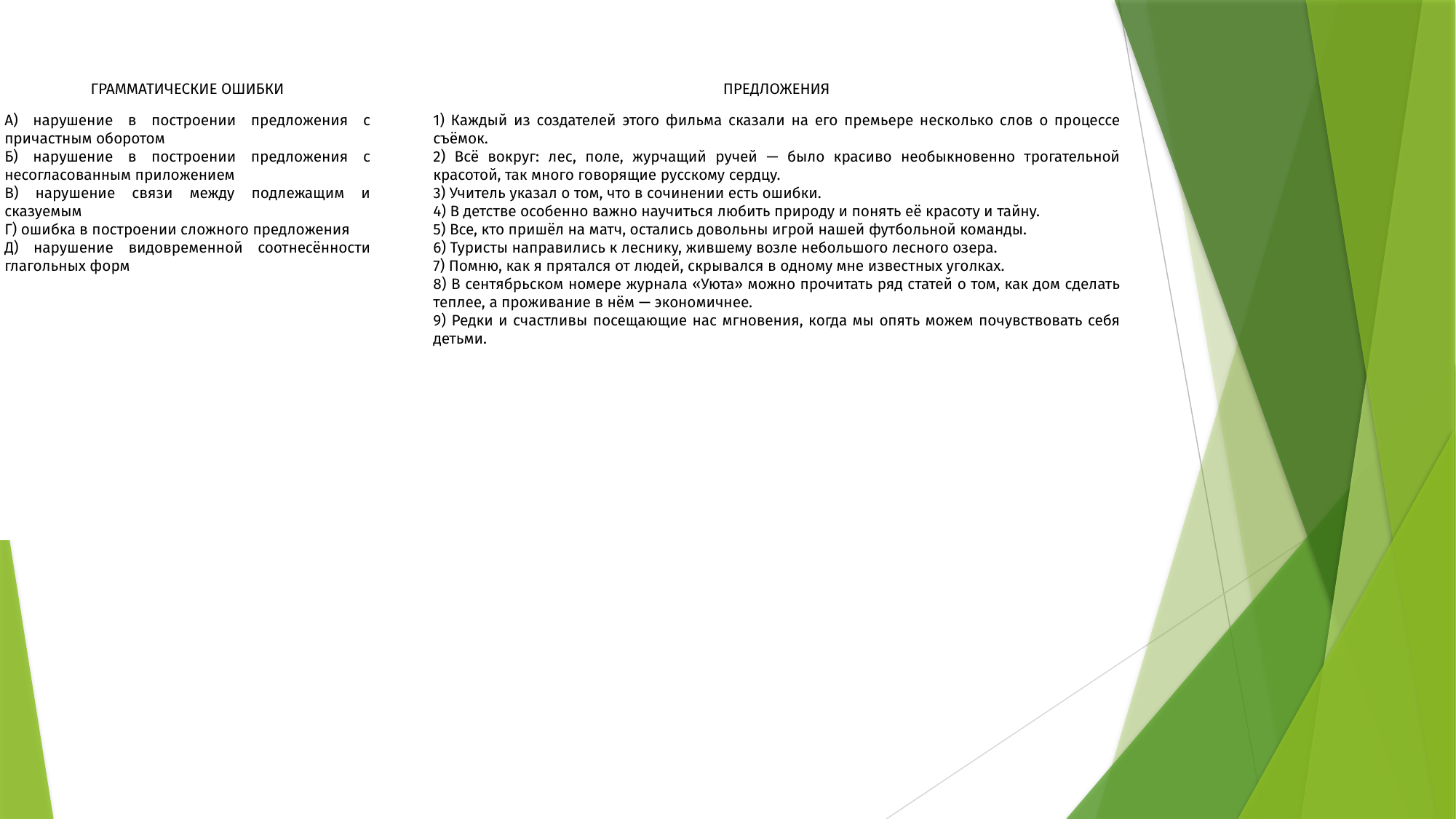

| ГРАММАТИЧЕСКИЕ ОШИБКИ |  | ПРЕДЛОЖЕНИЯ |
| --- | --- | --- |
| А) нарушение в построении предложения с причастным оборотом Б) нарушение в построении предложения с несогласованным приложением В) нарушение связи между подлежащим и сказуемым Г) ошибка в построении сложного предложения Д) нарушение видовременной соотнесённости глагольных форм |  | 1) Каждый из создателей этого фильма сказали на его премьере несколько слов о процессе съёмок. 2) Всё вокруг: лес, поле, журчащий ручей — было красиво необыкновенно трогательной красотой, так много говорящие русскому сердцу. 3) Учитель указал о том, что в сочинении есть ошибки. 4) В детстве особенно важно научиться любить природу и понять её красоту и тайну. 5) Все, кто пришёл на матч, остались довольны игрой нашей футбольной команды. 6) Туристы направились к леснику, жившему возле небольшого лесного озера. 7) Помню, как я прятался от людей, скрывался в одному мне известных уголках. 8) В сентябрьском номере журнала «Уюта» можно прочитать ряд статей о том, как дом сделать теплее, а проживание в нём — экономичнее. 9) Редки и счастливы посещающие нас мгновения, когда мы опять можем почувствовать себя детьми. |